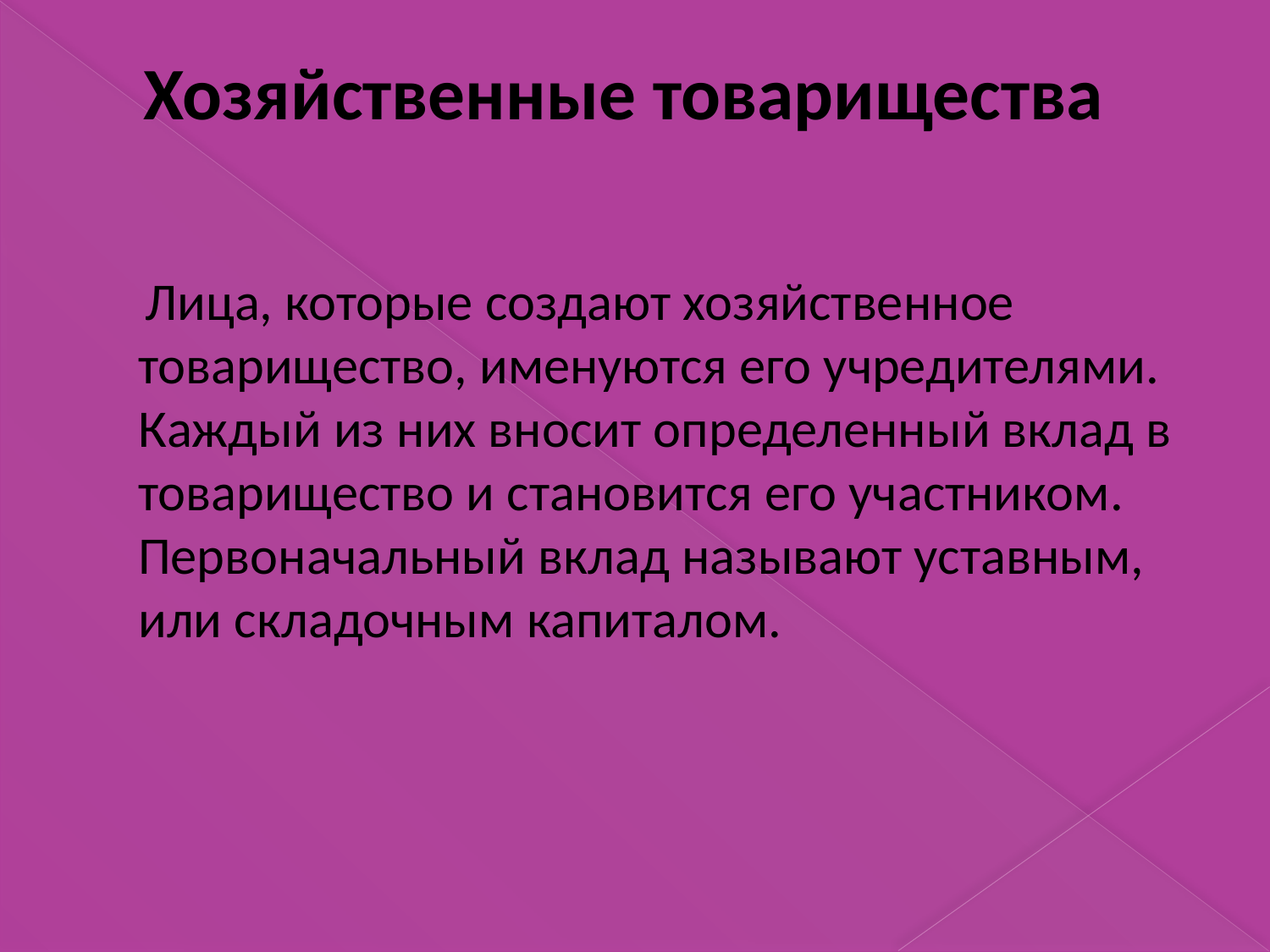

# Хозяйственные товарищества
     Лица, которые создают хозяйственное товарищество, именуются его учредителями. Каждый из них вносит определенный вклад в товарищество и становится его участником. Первоначальный вклад называют уставным, или складочным капиталом.